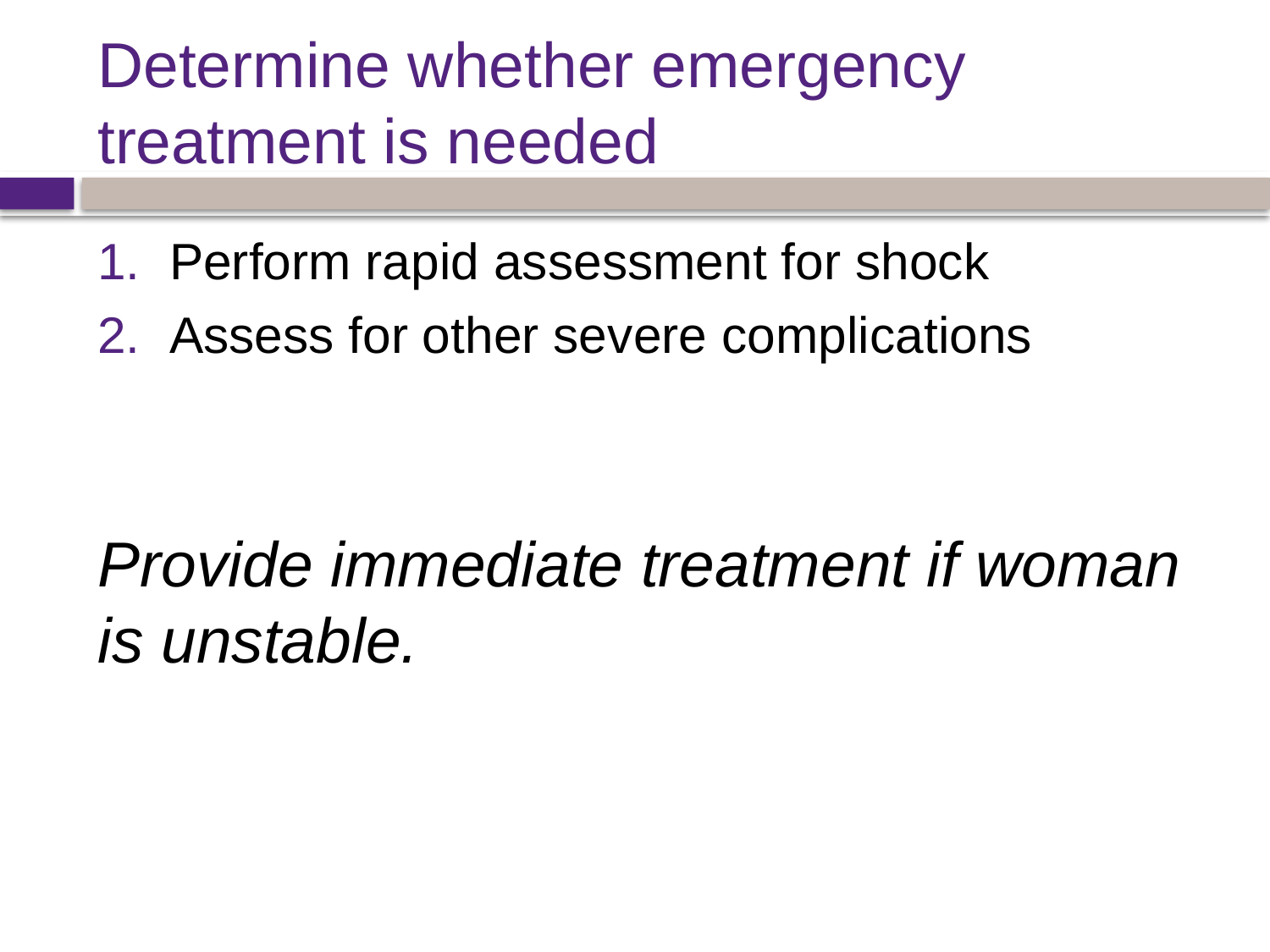

# Determine whether emergency treatment is needed
Perform rapid assessment for shock
Assess for other severe complications

Provide immediate treatment if woman is unstable.